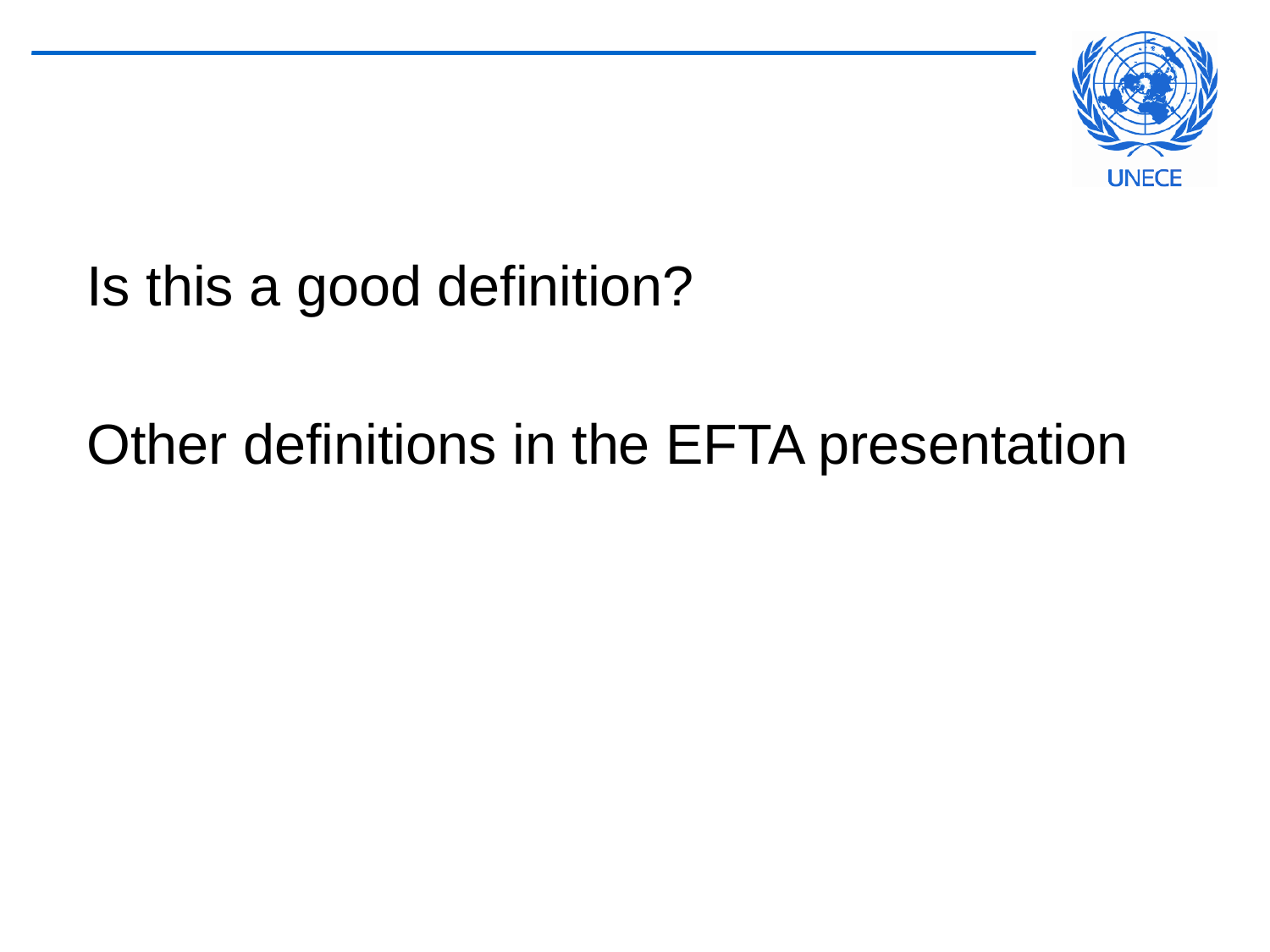

Is this a good definition?

Other definitions in the EFTA presentation